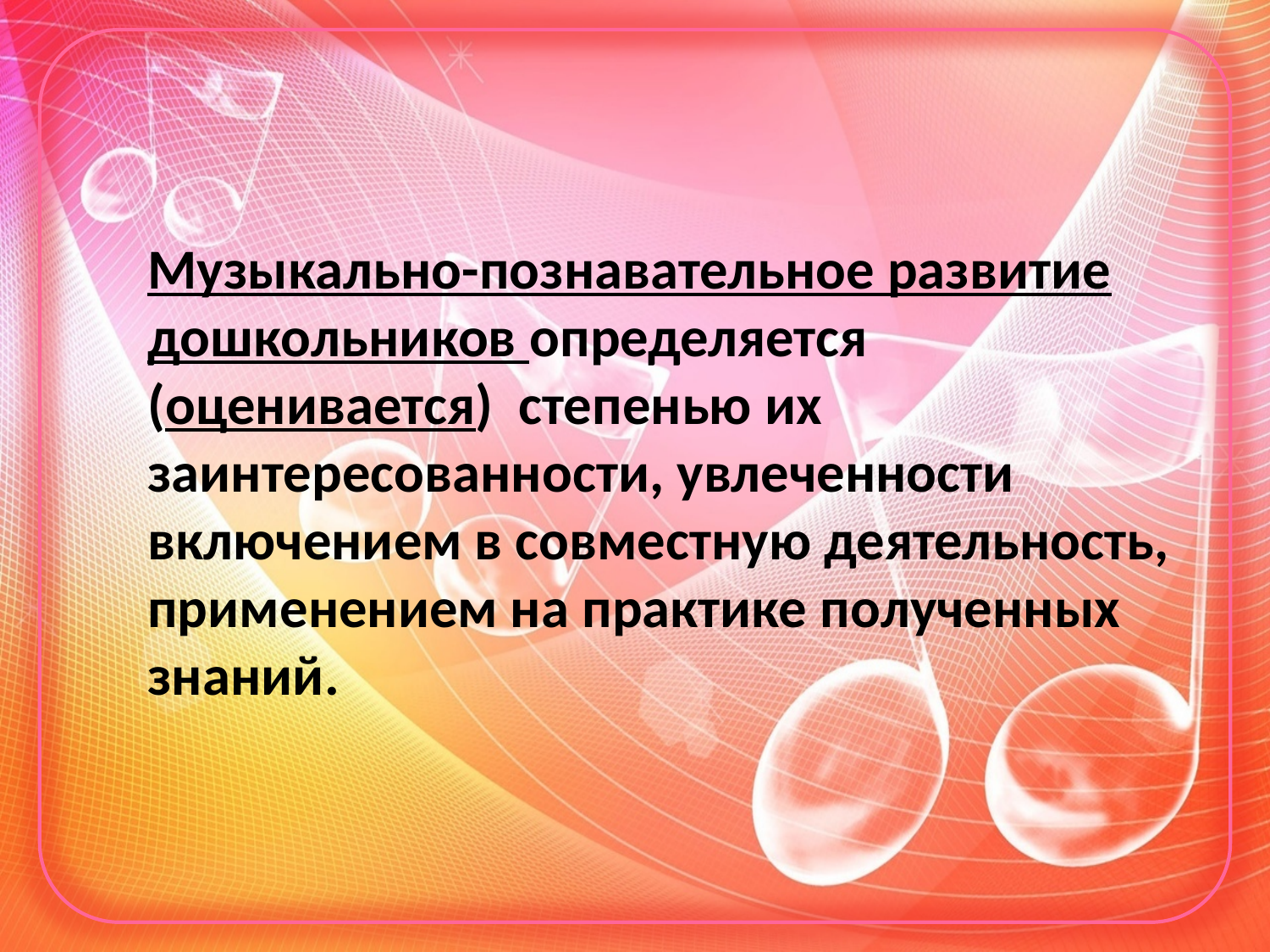

Музыкально-познавательное развитие дошкольников определяется (оценивается)  степенью их заинтересованности, увлеченности включением в совместную деятельность, применением на практике полученных знаний.